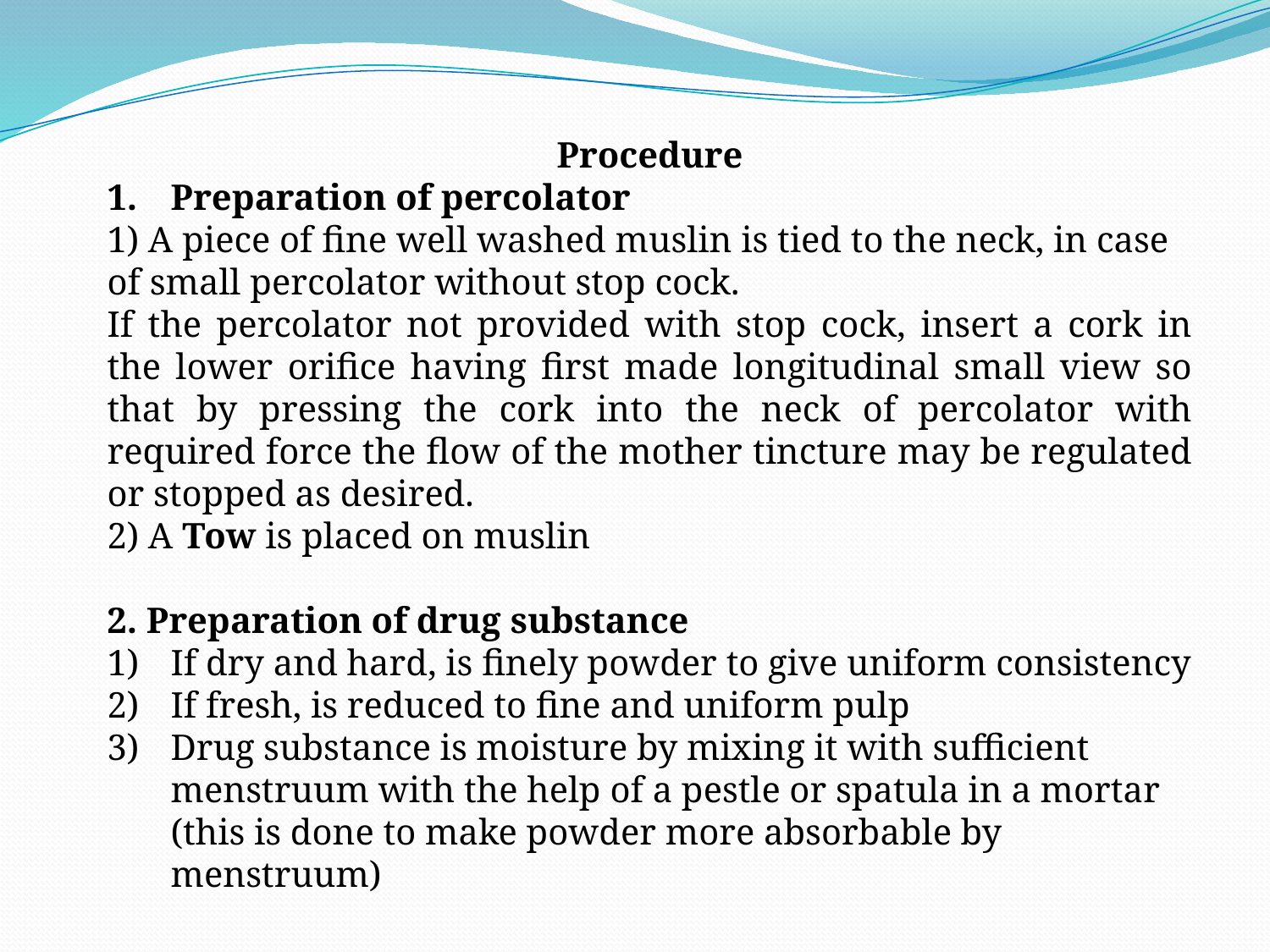

Procedure
Preparation of percolator
1) A piece of fine well washed muslin is tied to the neck, in case of small percolator without stop cock.
If the percolator not provided with stop cock, insert a cork in the lower orifice having first made longitudinal small view so that by pressing the cork into the neck of percolator with required force the flow of the mother tincture may be regulated or stopped as desired.
2) A Tow is placed on muslin

2. Preparation of drug substance
If dry and hard, is finely powder to give uniform consistency
If fresh, is reduced to fine and uniform pulp
Drug substance is moisture by mixing it with sufficient menstruum with the help of a pestle or spatula in a mortar (this is done to make powder more absorbable by menstruum)